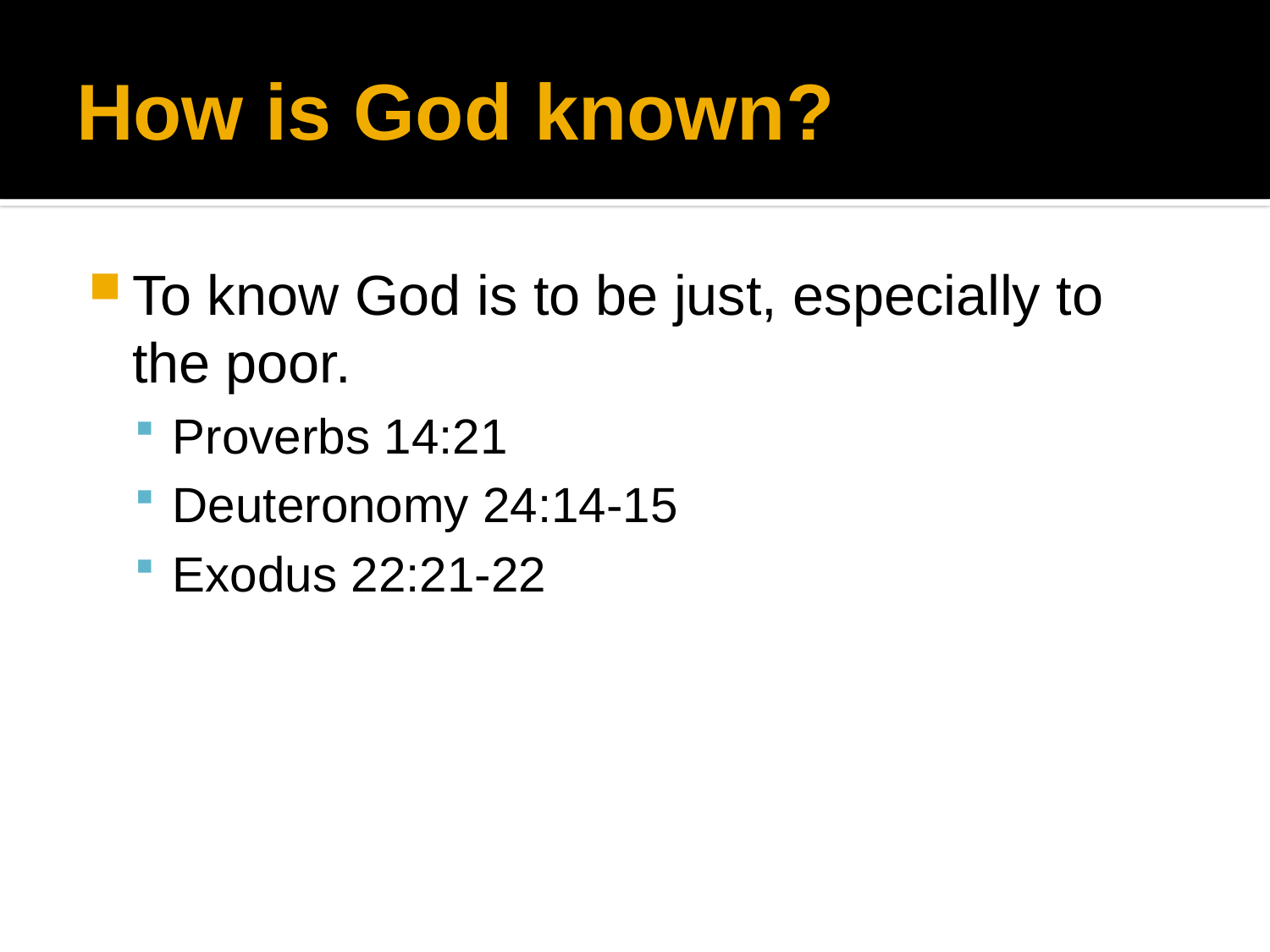

# How is God known?
To know God is to be just, especially to the poor.
Proverbs 14:21
Deuteronomy 24:14-15
Exodus 22:21-22